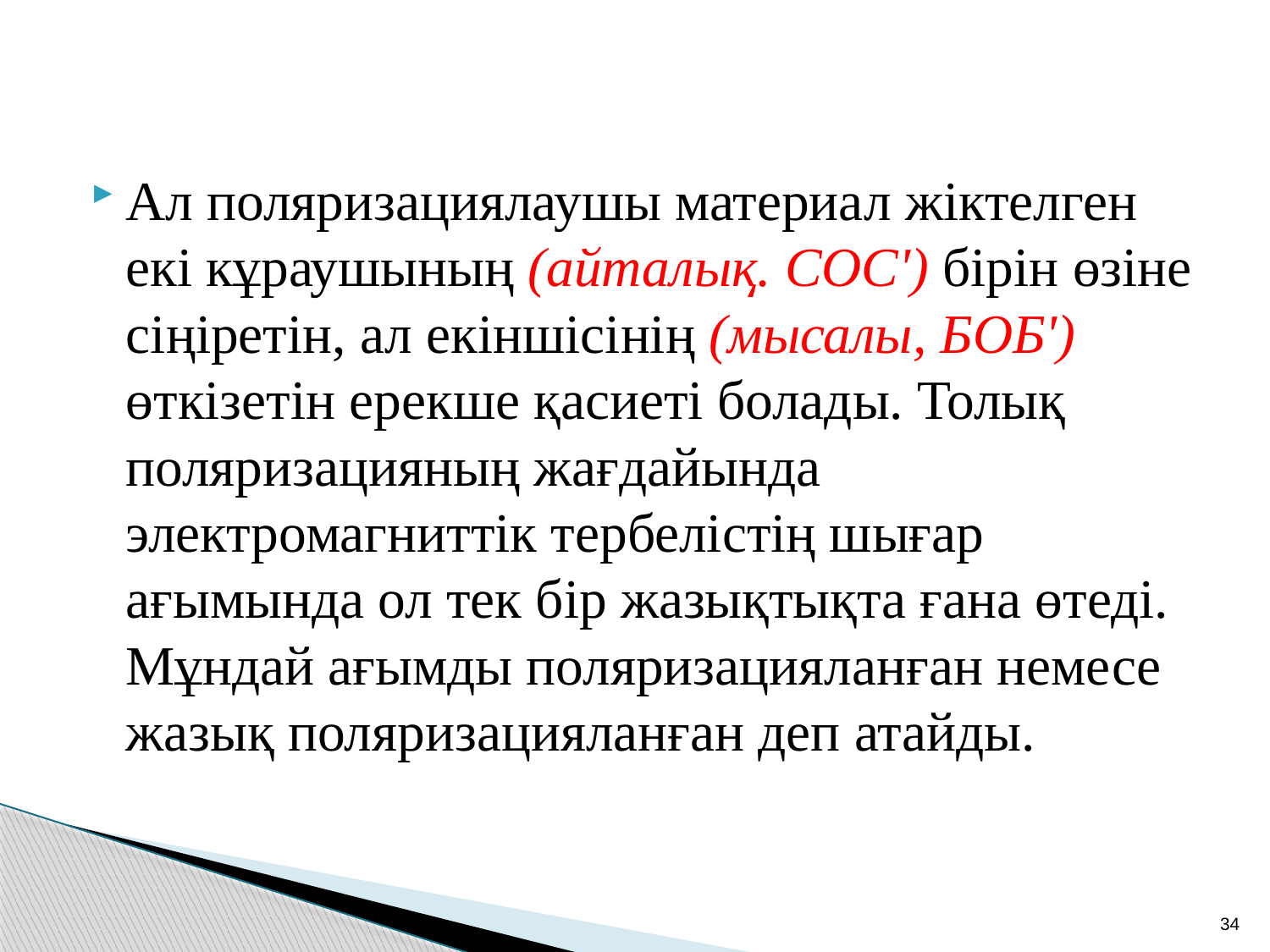

Ал поляризациялаушы материал жіктелген екі кұраушының (айталық. СОС') бірін өзіне сіңіретін, ал екіншісінің (мысалы, БОБ') өткізетін ерекше қасиеті болады. Толық поляризацияның жағдайында электромагниттік тербелістің шығар ағымында ол тек бір жазықтықта ғана өтеді. Мұндай ағымды поляризацияланған немесе жазық поляризацияланған деп атайды.
34